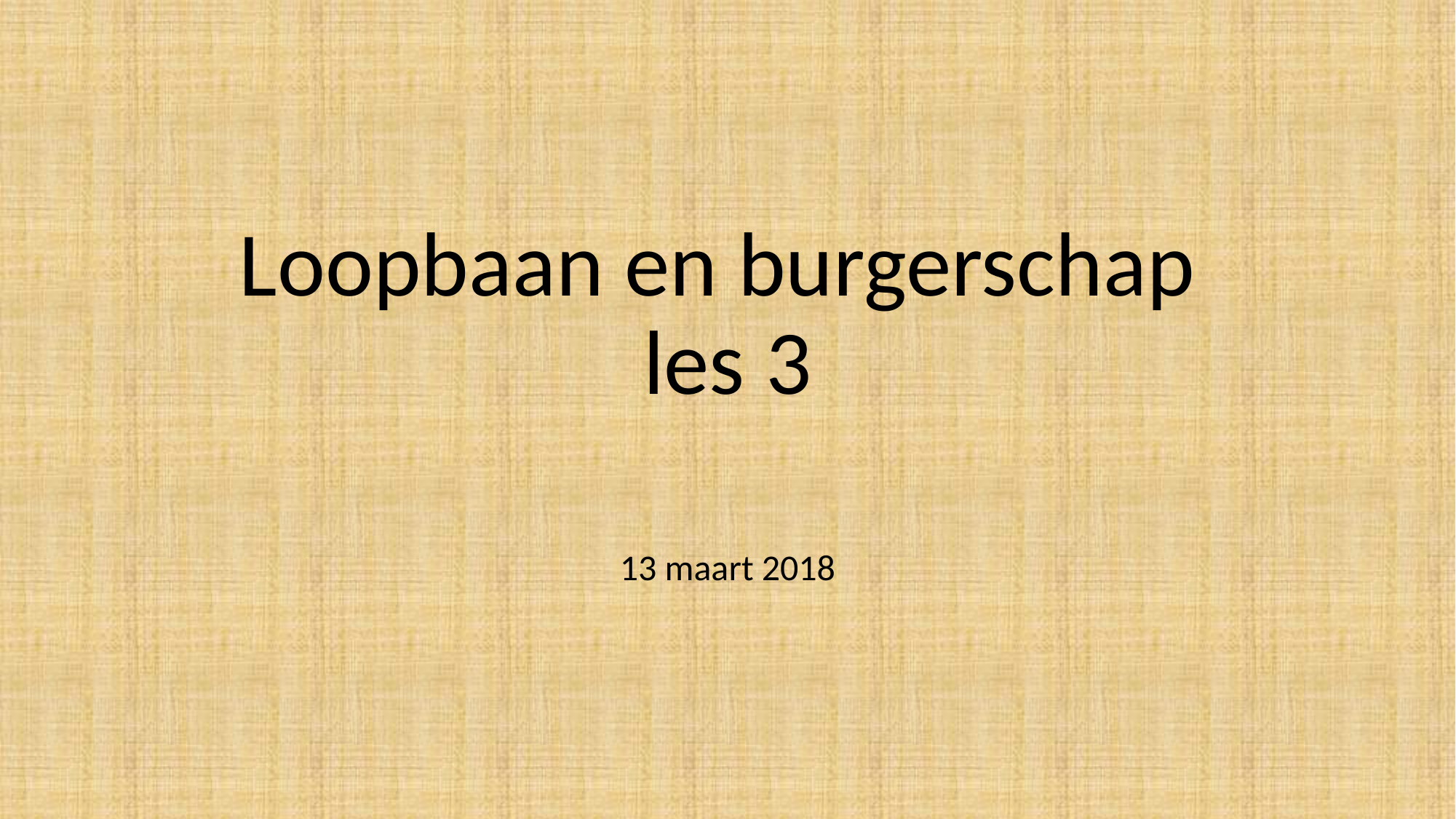

# Loopbaan en burgerschap les 3

13 maart 2018